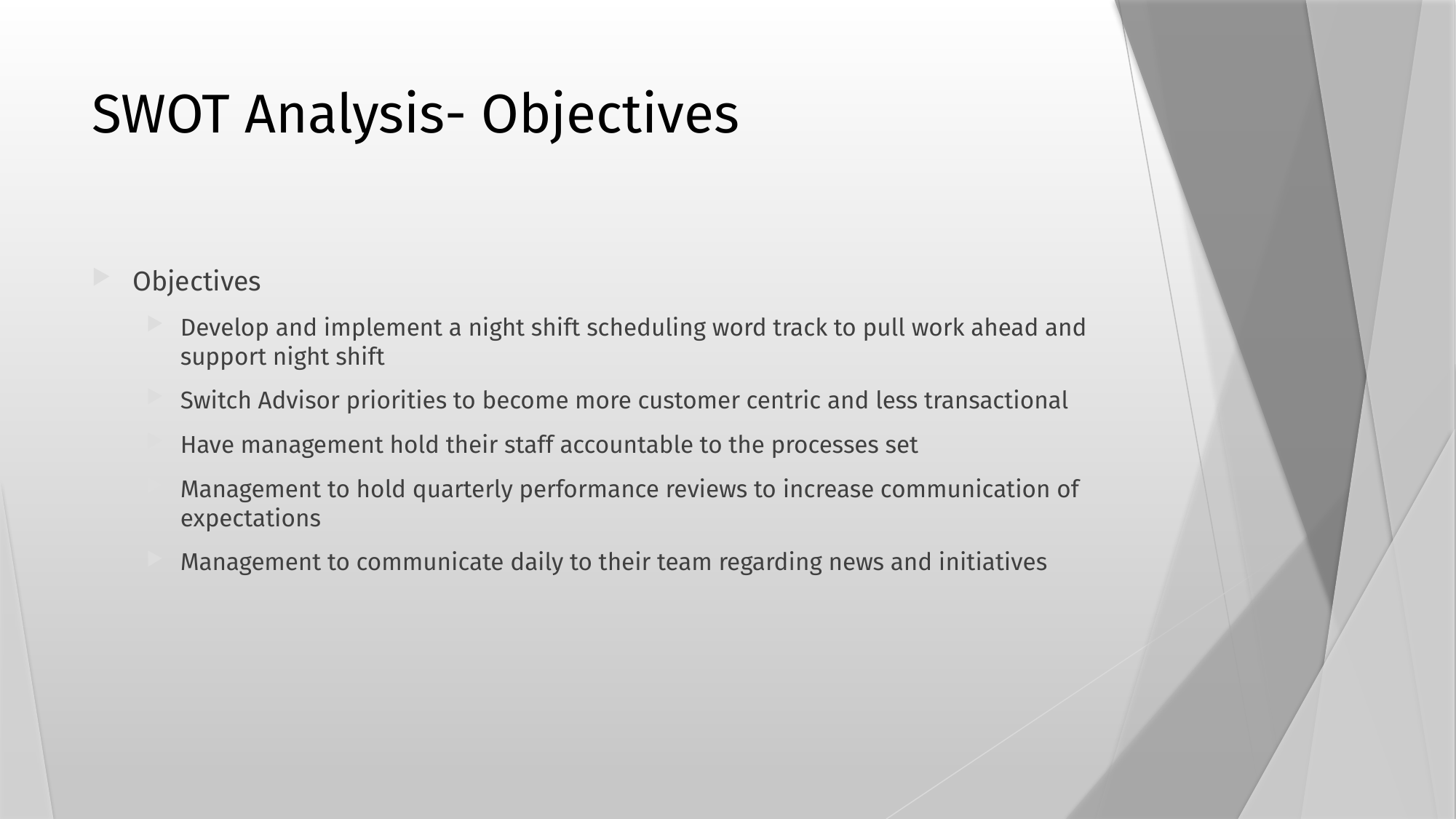

# SWOT Analysis- Objectives
Objectives
Develop and implement a night shift scheduling word track to pull work ahead and support night shift
Switch Advisor priorities to become more customer centric and less transactional
Have management hold their staff accountable to the processes set
Management to hold quarterly performance reviews to increase communication of expectations
Management to communicate daily to their team regarding news and initiatives